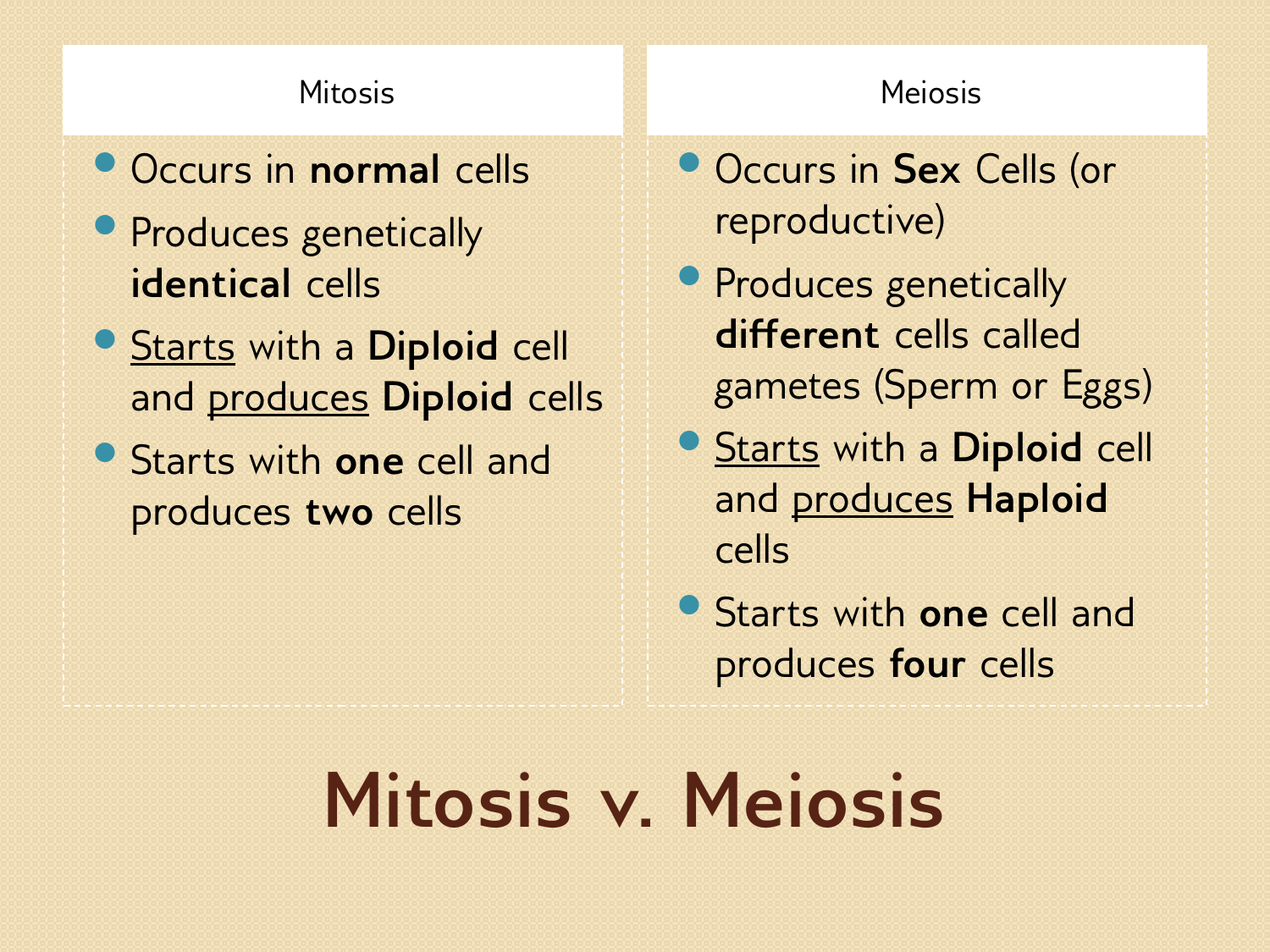

Mitosis
Meiosis
Occurs in normal cells
Produces genetically identical cells
Starts with a Diploid cell and produces Diploid cells
Starts with one cell and produces two cells
Occurs in Sex Cells (or reproductive)
Produces genetically different cells called gametes (Sperm or Eggs)
Starts with a Diploid cell and produces Haploid cells
Starts with one cell and produces four cells
# Mitosis v. Meiosis